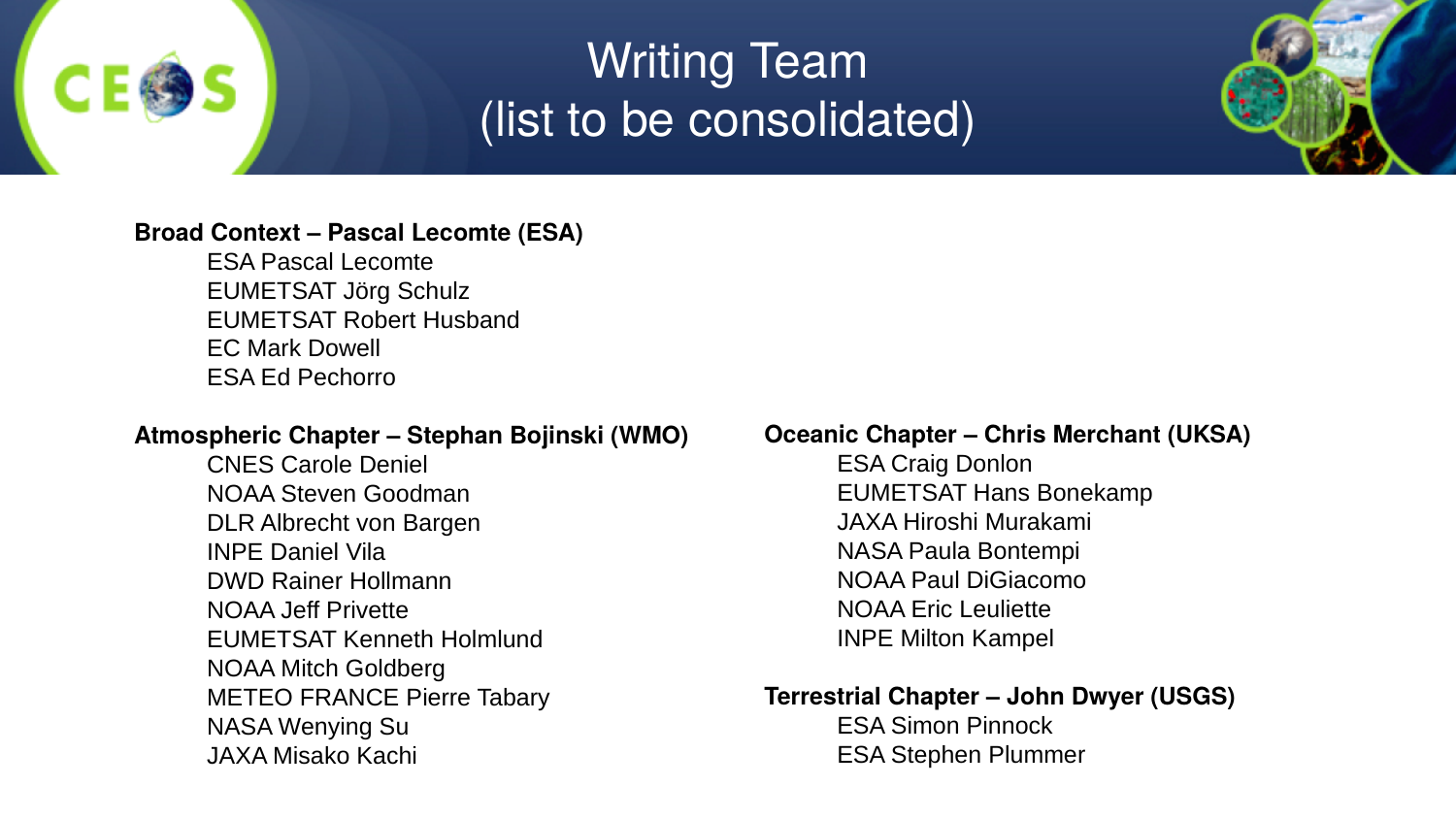

# Writing Team (list to be consolidated)
Broad Context – Pascal Lecomte (ESA)
ESA Pascal Lecomte
EUMETSAT Jörg Schulz
EUMETSAT Robert Husband
EC Mark Dowell
ESA Ed Pechorro

Atmospheric Chapter – Stephan Bojinski (WMO)
CNES Carole Deniel
NOAA Steven Goodman
DLR Albrecht von Bargen
INPE Daniel Vila
DWD Rainer Hollmann
NOAA Jeff Privette
EUMETSAT Kenneth Holmlund
NOAA Mitch Goldberg
METEO FRANCE Pierre Tabary
NASA Wenying Su
JAXA Misako Kachi
Oceanic Chapter – Chris Merchant (UKSA)
ESA Craig Donlon
EUMETSAT Hans Bonekamp
JAXA Hiroshi Murakami
NASA Paula Bontempi
NOAA Paul DiGiacomo
NOAA Eric Leuliette
INPE Milton Kampel

Terrestrial Chapter – John Dwyer (USGS)
ESA Simon Pinnock
ESA Stephen Plummer